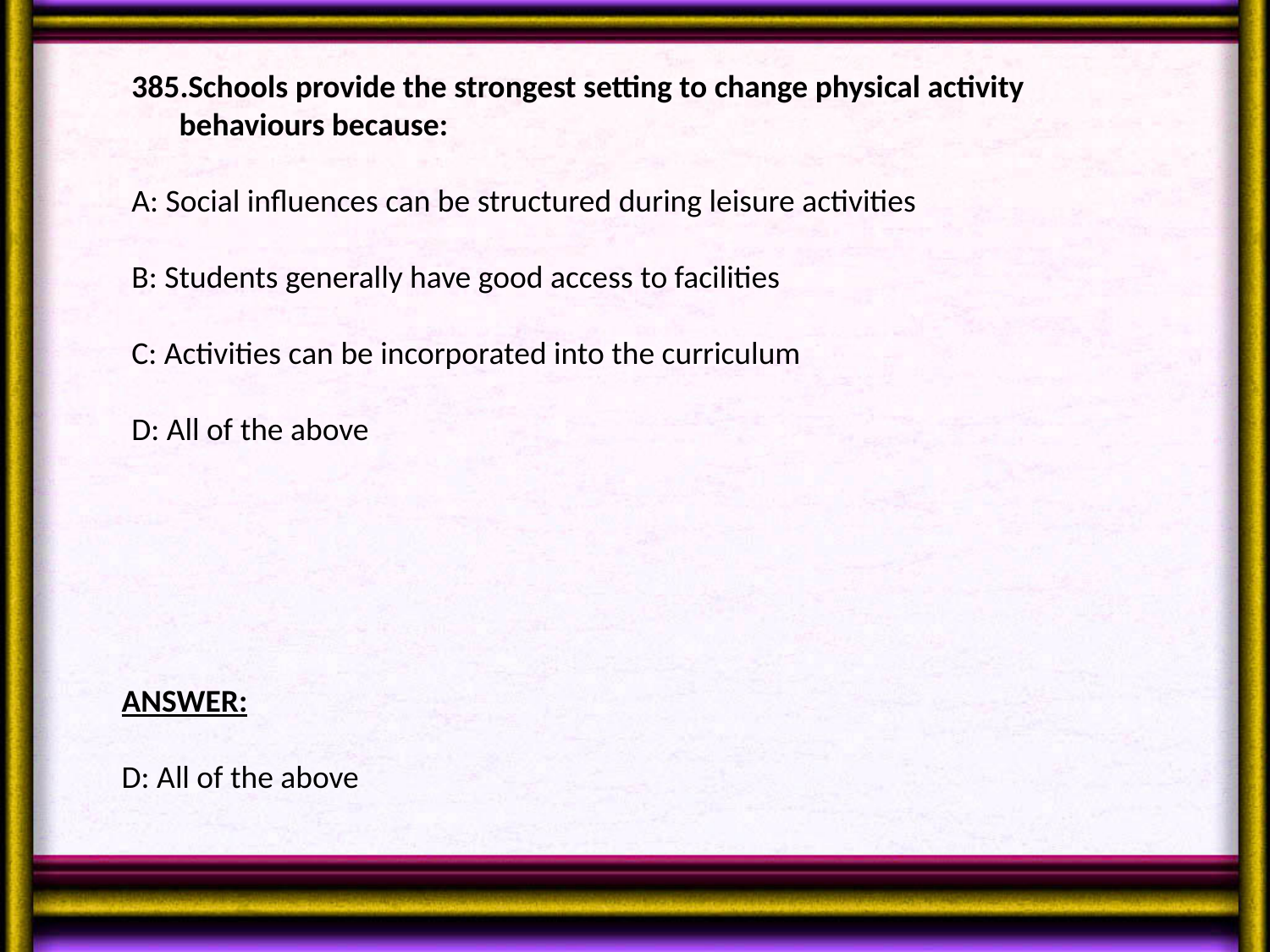

Schools provide the strongest setting to change physical activity behaviours because:

A: Social influences can be structured during leisure activities

B: Students generally have good access to facilities

C: Activities can be incorporated into the curriculum

D: All of the above
ANSWER:

D: All of the above